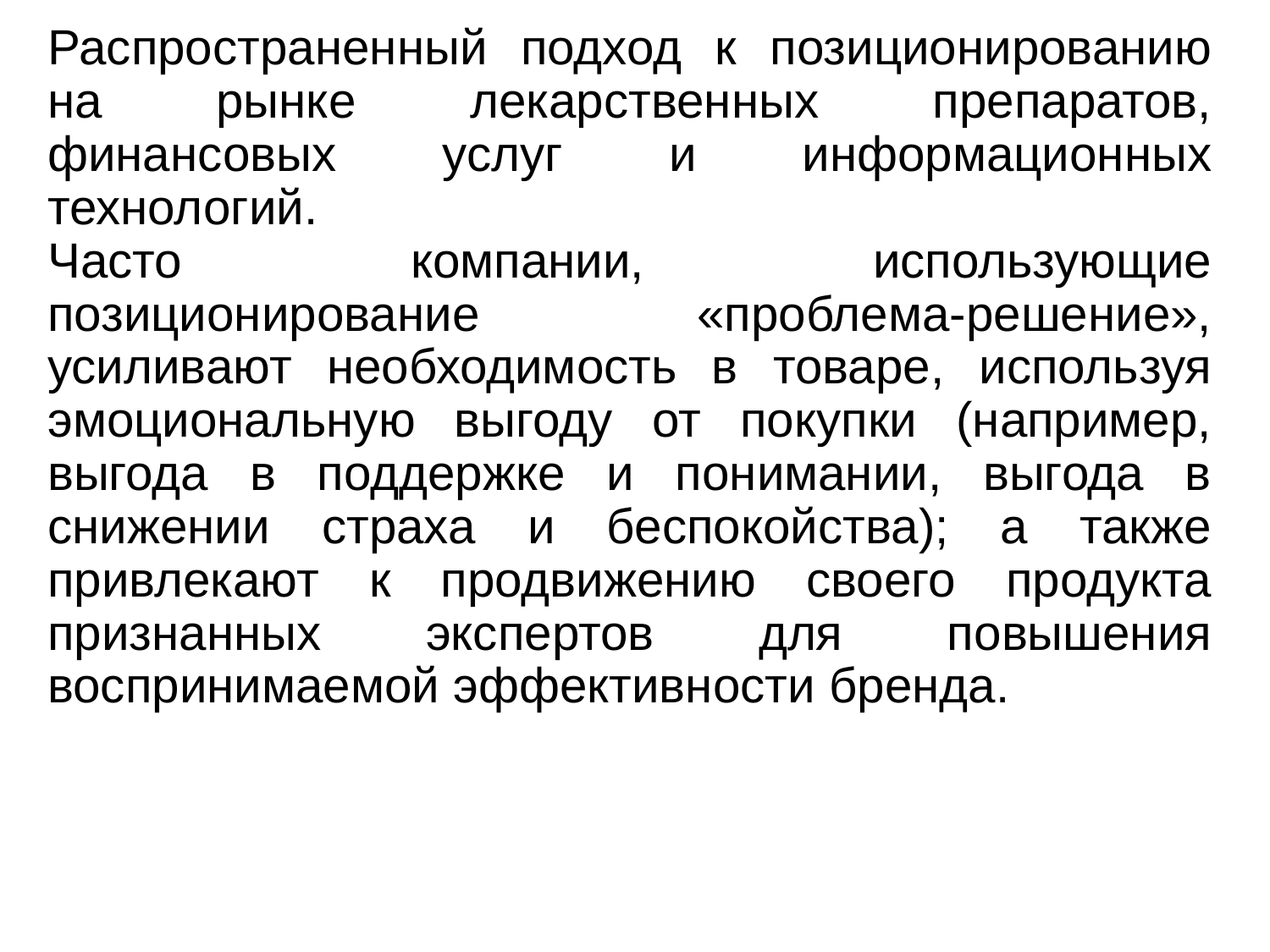

Распространенный подход к позиционированию на рынке лекарственных препаратов, финансовых услуг и информационных технологий.
Часто компании, использующие позиционирование «проблема-решение», усиливают необходимость в товаре, используя эмоциональную выгоду от покупки (например, выгода в поддержке и понимании, выгода в снижении страха и беспокойства); а также привлекают к продвижению своего продукта признанных экспертов для повышения воспринимаемой эффективности бренда.